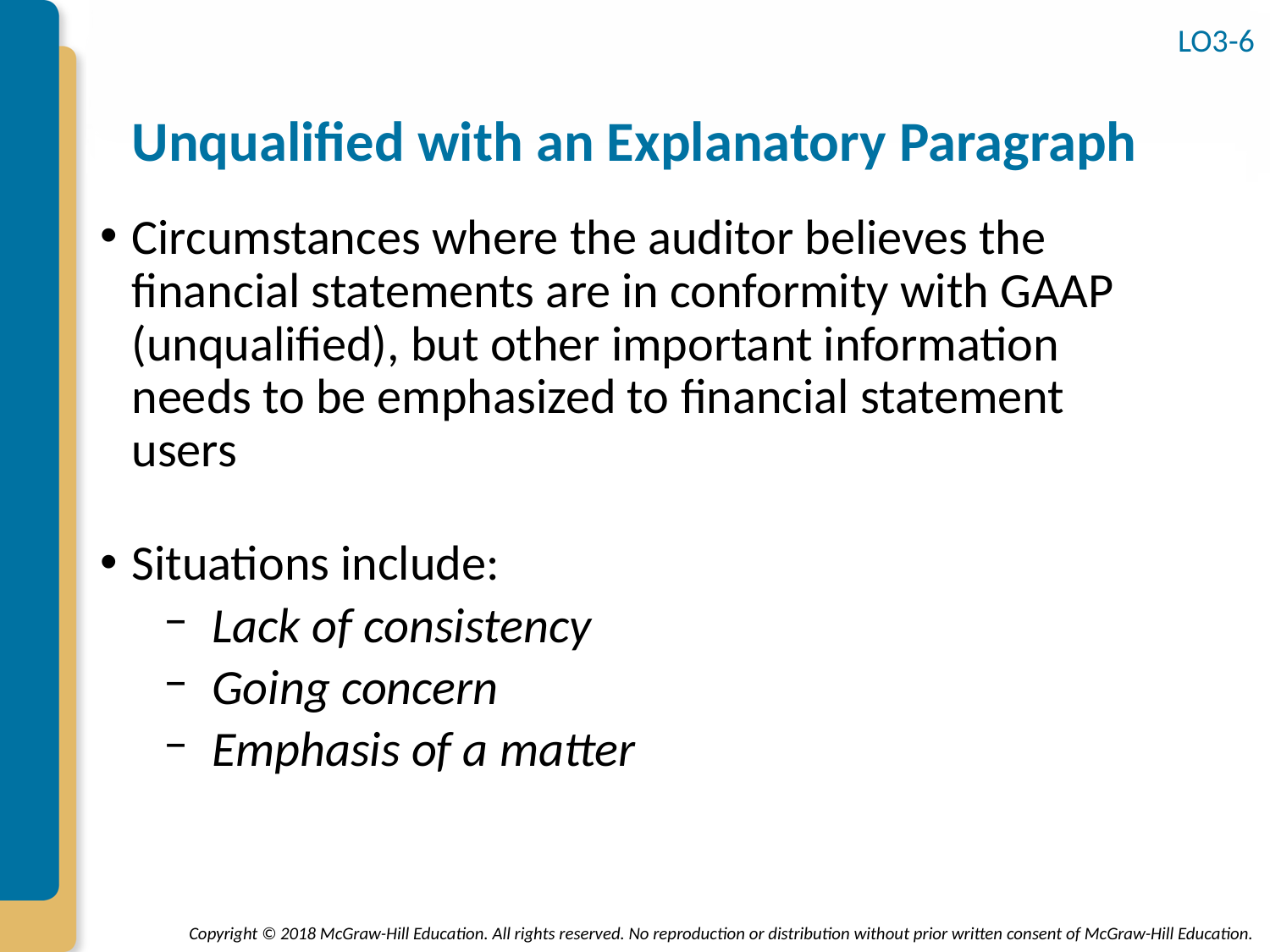

LO3-6
# Unqualified with an Explanatory Paragraph
Circumstances where the auditor believes the financial statements are in conformity with GAAP (unqualified), but other important information needs to be emphasized to financial statement users
Situations include:
Lack of consistency
Going concern
Emphasis of a matter